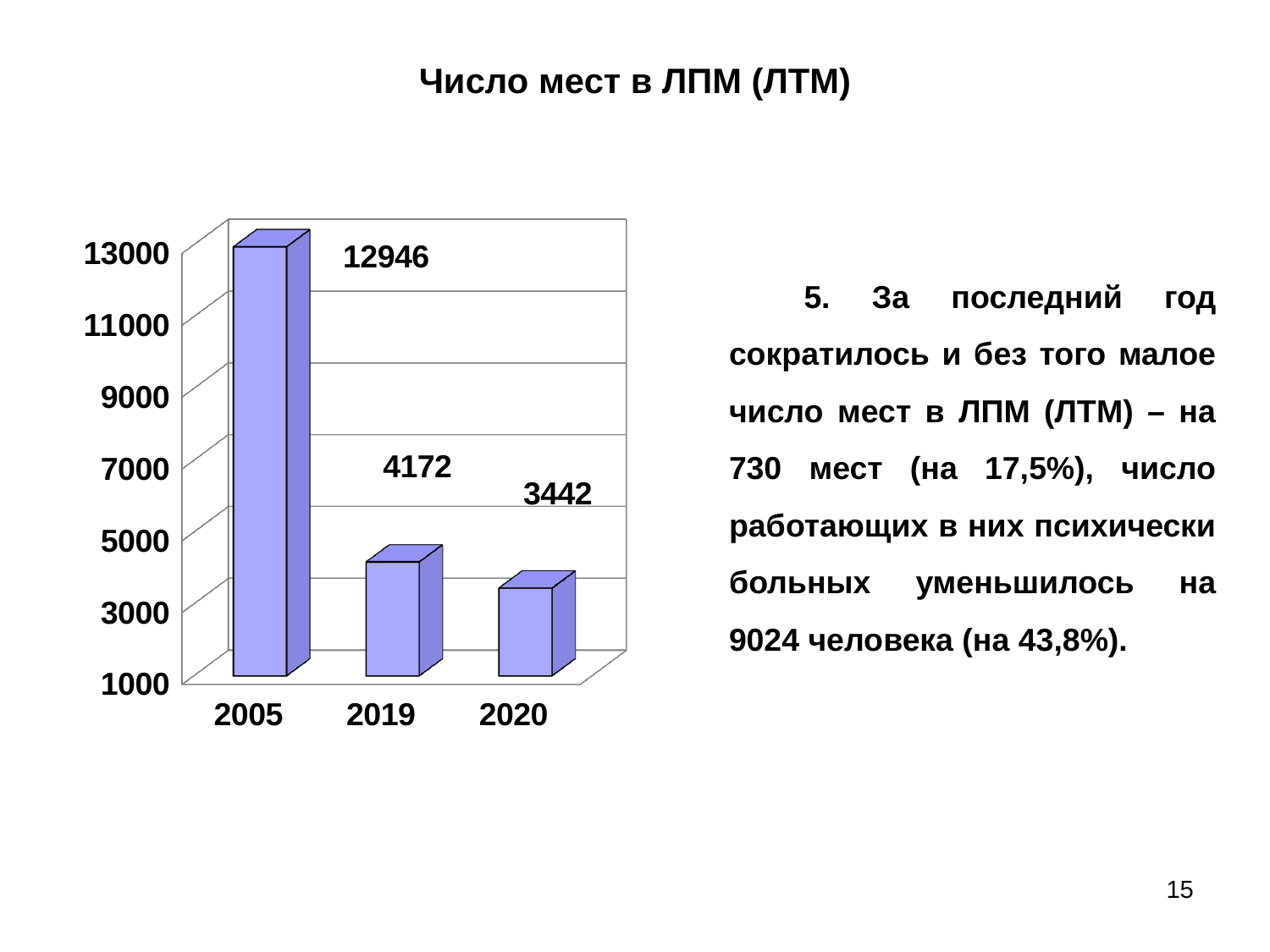

# Число мест в ЛПМ (ЛТМ)

[unsupported chart]

5. За последний год сократилось и без того малое число мест в ЛПМ (ЛТМ) – на 730 мест (на 17,5%), число работающих в них психически больных уменьшилось на 9024 человека (на 43,8%).
15